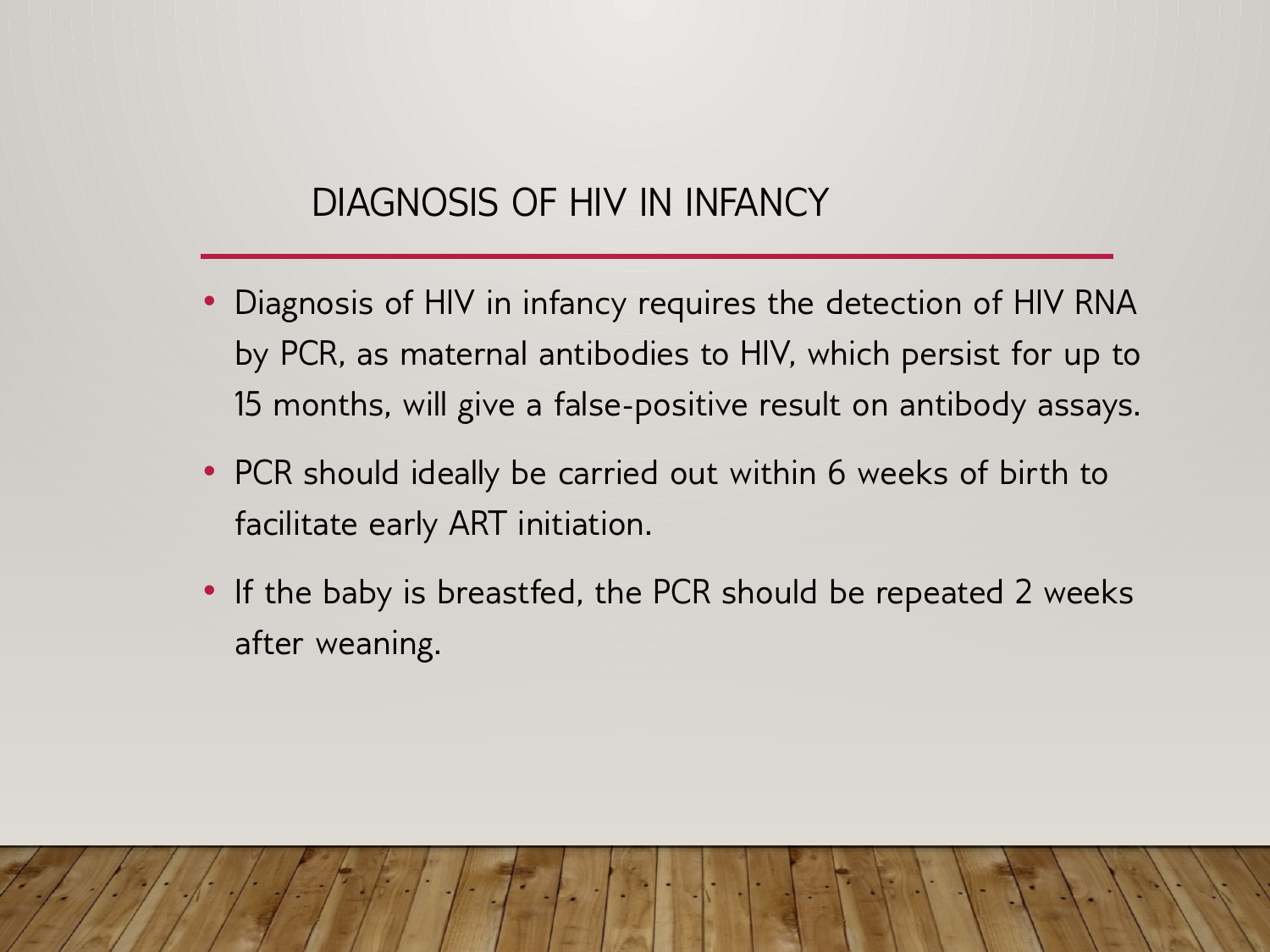

# Diagnosis of HIV in infancy
Diagnosis of HIV in infancy requires the detection of HIV RNA by PCR, as maternal antibodies to HIV, which persist for up to 15 months, will give a false-positive result on antibody assays.
PCR should ideally be carried out within 6 weeks of birth to facilitate early ART initiation.
If the baby is breastfed, the PCR should be repeated 2 weeks after weaning.